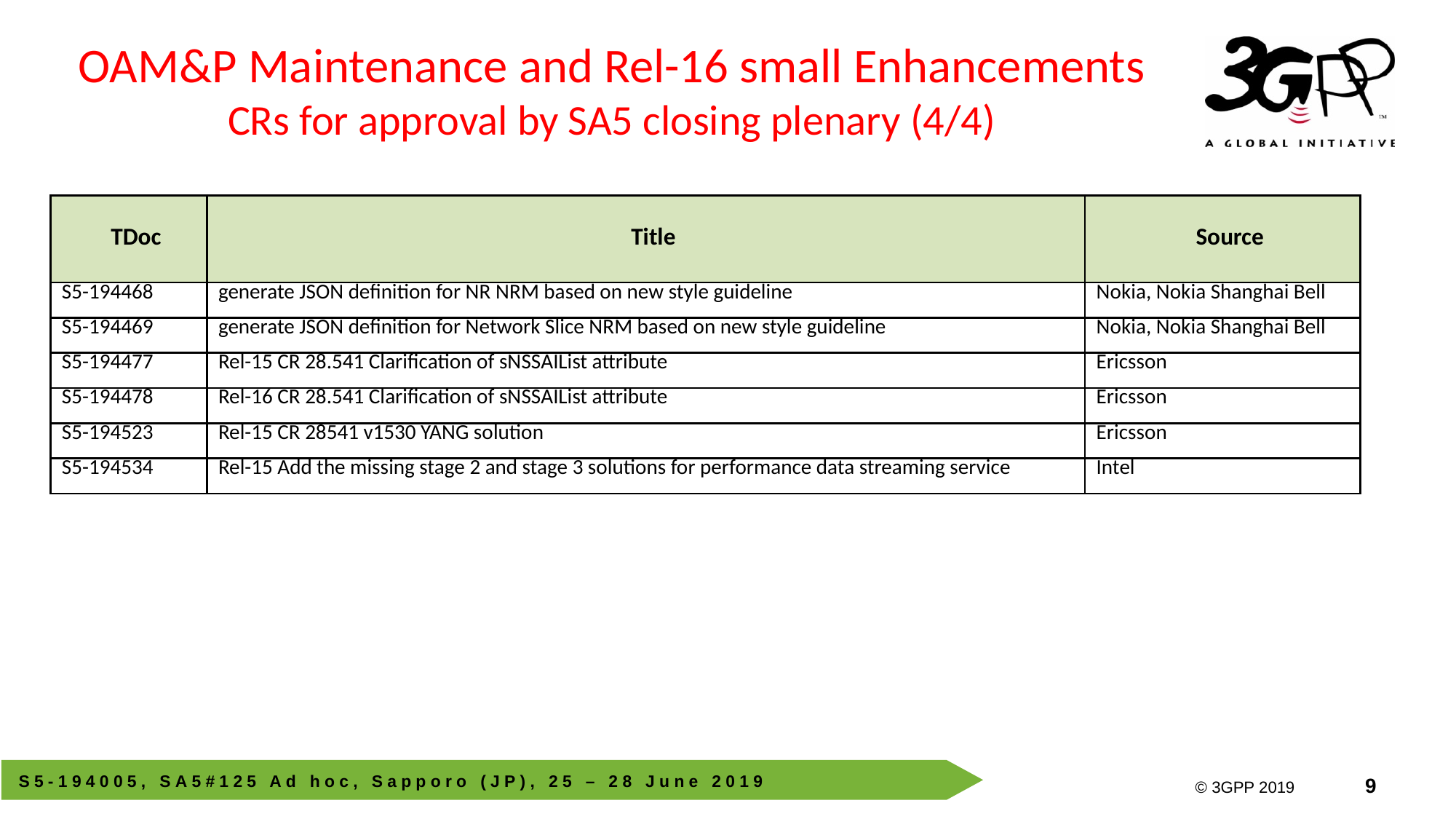

OAM&P Maintenance and Rel-16 small Enhancements
CRs for approval by SA5 closing plenary (4/4)
| TDoc | Title | Source |
| --- | --- | --- |
| S5-194468 | generate JSON definition for NR NRM based on new style guideline | Nokia, Nokia Shanghai Bell |
| S5-194469 | generate JSON definition for Network Slice NRM based on new style guideline | Nokia, Nokia Shanghai Bell |
| S5-194477 | Rel-15 CR 28.541 Clarification of sNSSAIList attribute | Ericsson |
| S5-194478 | Rel-16 CR 28.541 Clarification of sNSSAIList attribute | Ericsson |
| S5-194523 | Rel-15 CR 28541 v1530 YANG solution | Ericsson |
| S5-194534 | Rel-15 Add the missing stage 2 and stage 3 solutions for performance data streaming service | Intel |